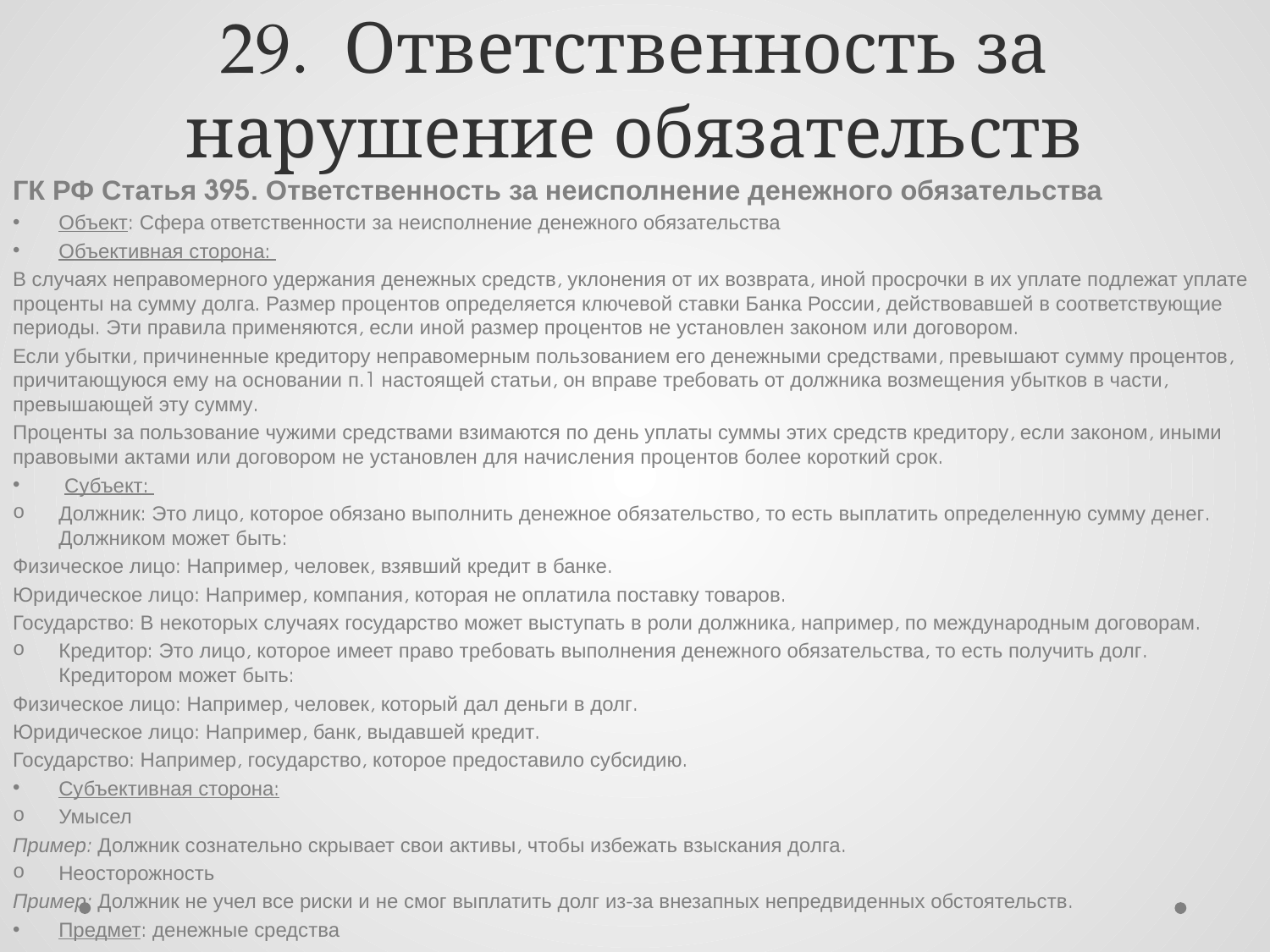

# 29.  Ответственность за нарушение обязательств
ГК РФ Статья 395. Ответственность за неисполнение денежного обязательства
Объект: Сфера ответственности за неисполнение денежного обязательства
Объективная сторона:
В случаях неправомерного удержания денежных средств, уклонения от их возврата, иной просрочки в их уплате подлежат уплате проценты на сумму долга. Размер процентов определяется ключевой ставки Банка России, действовавшей в соответствующие периоды. Эти правила применяются, если иной размер процентов не установлен законом или договором.
Если убытки, причиненные кредитору неправомерным пользованием его денежными средствами, превышают сумму процентов, причитающуюся ему на основании п.1 настоящей статьи, он вправе требовать от должника возмещения убытков в части, превышающей эту сумму.
Проценты за пользование чужими средствами взимаются по день уплаты суммы этих средств кредитору, если законом, иными правовыми актами или договором не установлен для начисления процентов более короткий срок.
 Субъект:
Должник: Это лицо, которое обязано выполнить денежное обязательство, то есть выплатить определенную сумму денег. Должником может быть:
Физическое лицо: Например, человек, взявший кредит в банке.
Юридическое лицо: Например, компания, которая не оплатила поставку товаров.
Государство: В некоторых случаях государство может выступать в роли должника, например, по международным договорам.
Кредитор: Это лицо, которое имеет право требовать выполнения денежного обязательства, то есть получить долг. Кредитором может быть:
Физическое лицо: Например, человек, который дал деньги в долг.
Юридическое лицо: Например, банк, выдавшей кредит.
Государство: Например, государство, которое предоставило субсидию.
Субъективная сторона:
Умысел
Пример: Должник сознательно скрывает свои активы, чтобы избежать взыскания долга.
Неосторожность
Пример: Должник не учел все риски и не смог выплатить долг из-за внезапных непредвиденных обстоятельств.
Предмет: денежные средства